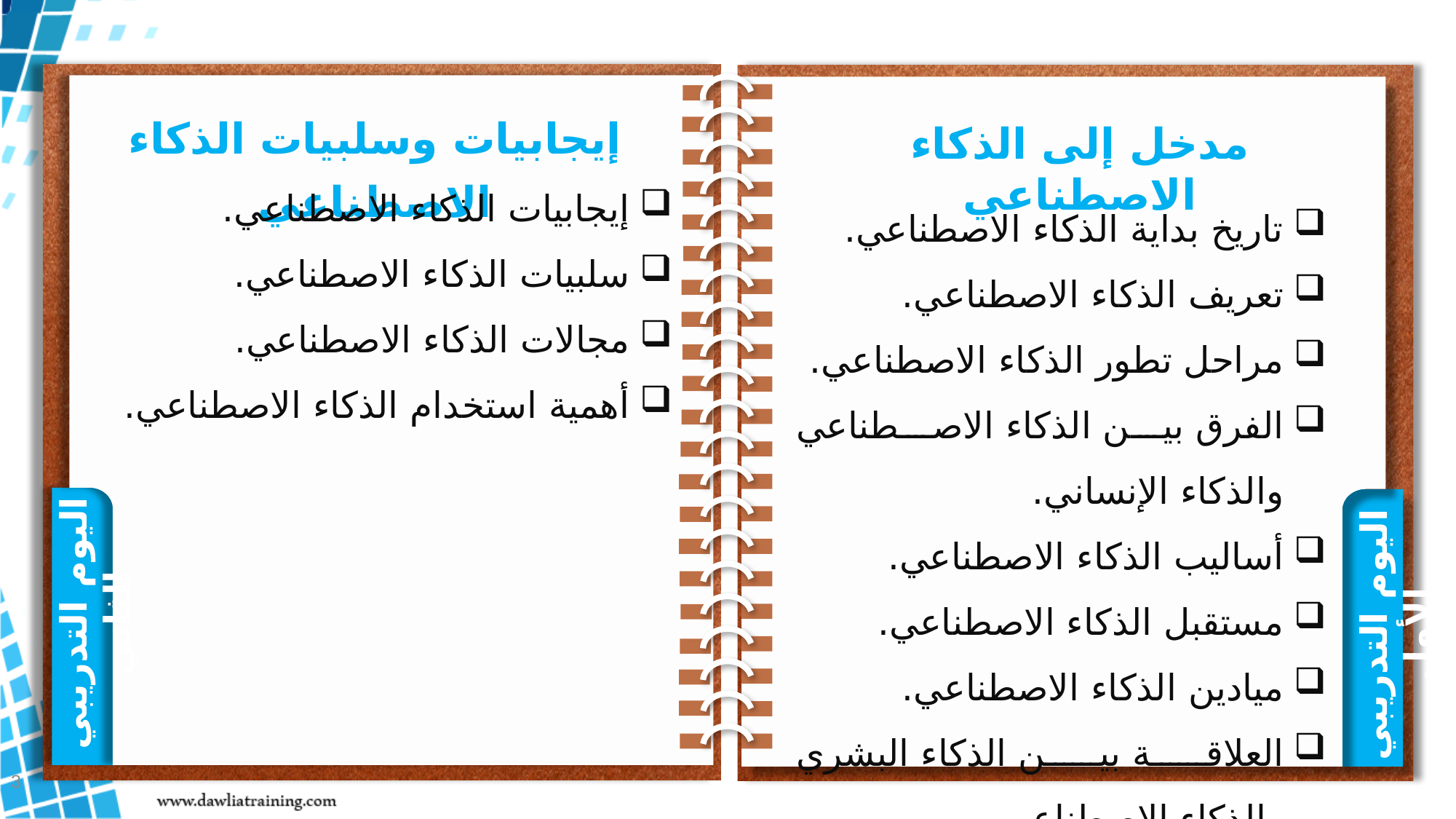

إيجابيات وسلبيات الذكاء الاصطناعي
مدخل إلى الذكاء الاصطناعي
إيجابيات الذكاء الاصطناعي.
سلبيات الذكاء الاصطناعي.
مجالات الذكاء الاصطناعي.
أهمية استخدام الذكاء الاصطناعي.
تاريخ بداية الذكاء الاصطناعي.
تعريف الذكاء الاصطناعي.
مراحل تطور الذكاء الاصطناعي.
الفرق بين الذكاء الاصطناعي والذكاء الإنساني.
أساليب الذكاء الاصطناعي.
مستقبل الذكاء الاصطناعي.
ميادين الذكاء الاصطناعي.
العلاقة بين الذكاء البشري والذكاء الاصطناعي.
اليوم التدريبي الثاني
اليوم التدريبي الأول
3